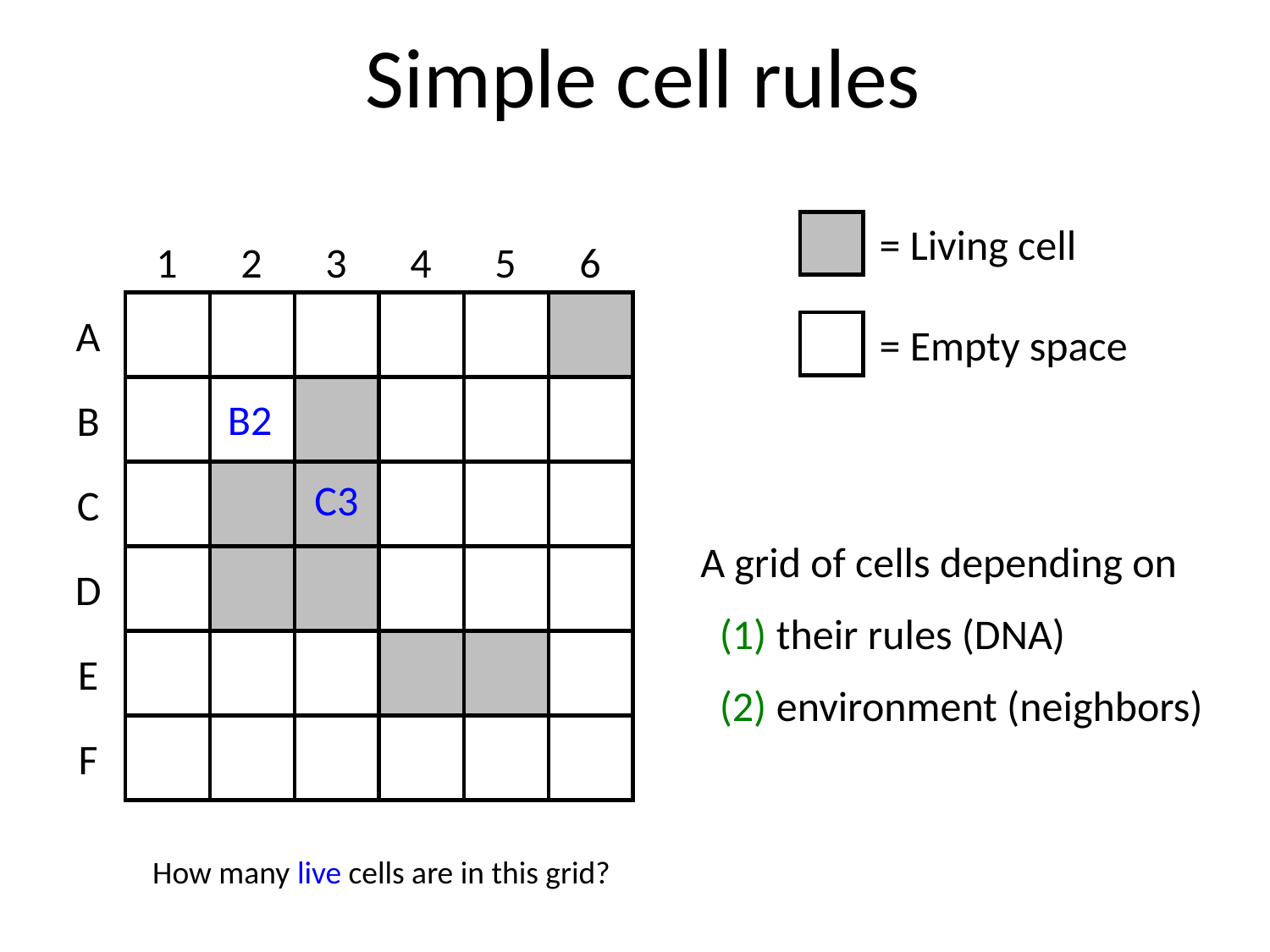

Simple cell rules
 = Living cell

1
2
3
4
5
6

A
 = Empty space

B2
B

C3
C
A grid of cells depending on
  (1) their rules (DNA)
  (2) environment (neighbors)

D

E

F
How many live cells are in this grid?